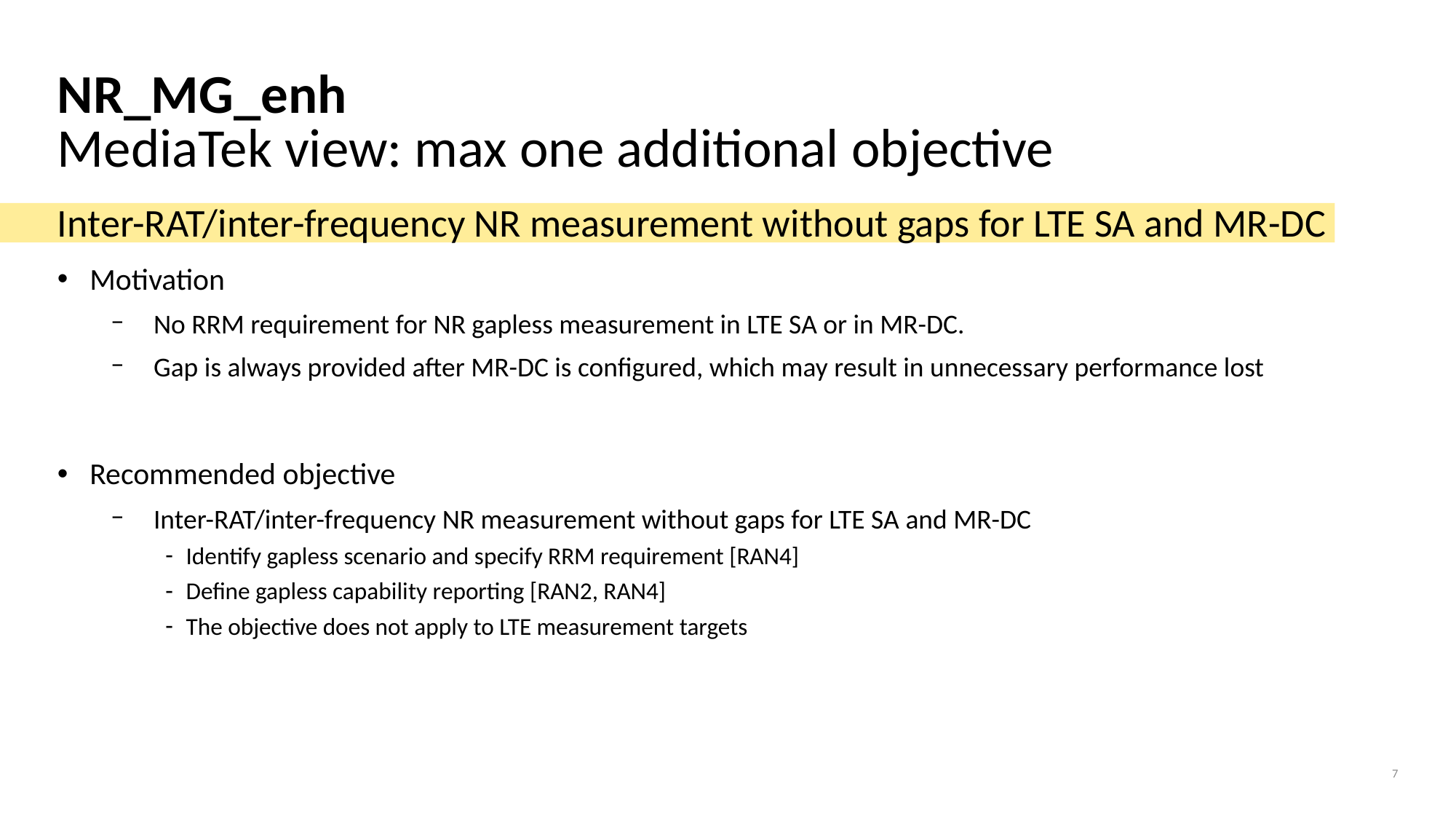

# NR_MG_enh MediaTek view: max one additional objective

Inter-RAT/inter-frequency NR measurement without gaps for LTE SA and MR-DC
Motivation
No RRM requirement for NR gapless measurement in LTE SA or in MR-DC.
Gap is always provided after MR-DC is configured, which may result in unnecessary performance lost

Recommended objective
Inter-RAT/inter-frequency NR measurement without gaps for LTE SA and MR-DC
Identify gapless scenario and specify RRM requirement [RAN4]
Define gapless capability reporting [RAN2, RAN4]
The objective does not apply to LTE measurement targets

7